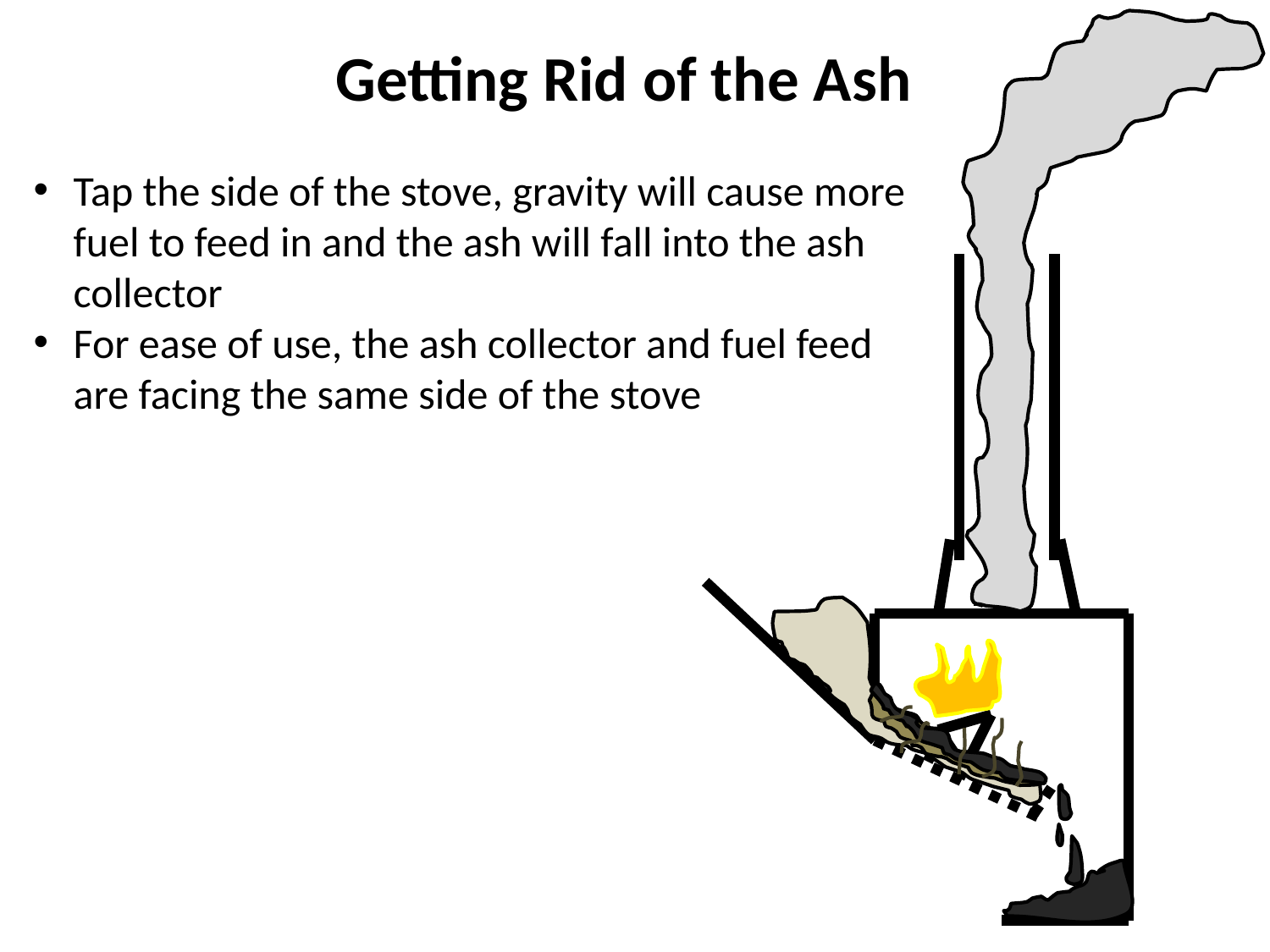

Getting Rid of the Ash
Tap the side of the stove, gravity will cause more fuel to feed in and the ash will fall into the ash collector
For ease of use, the ash collector and fuel feed are facing the same side of the stove